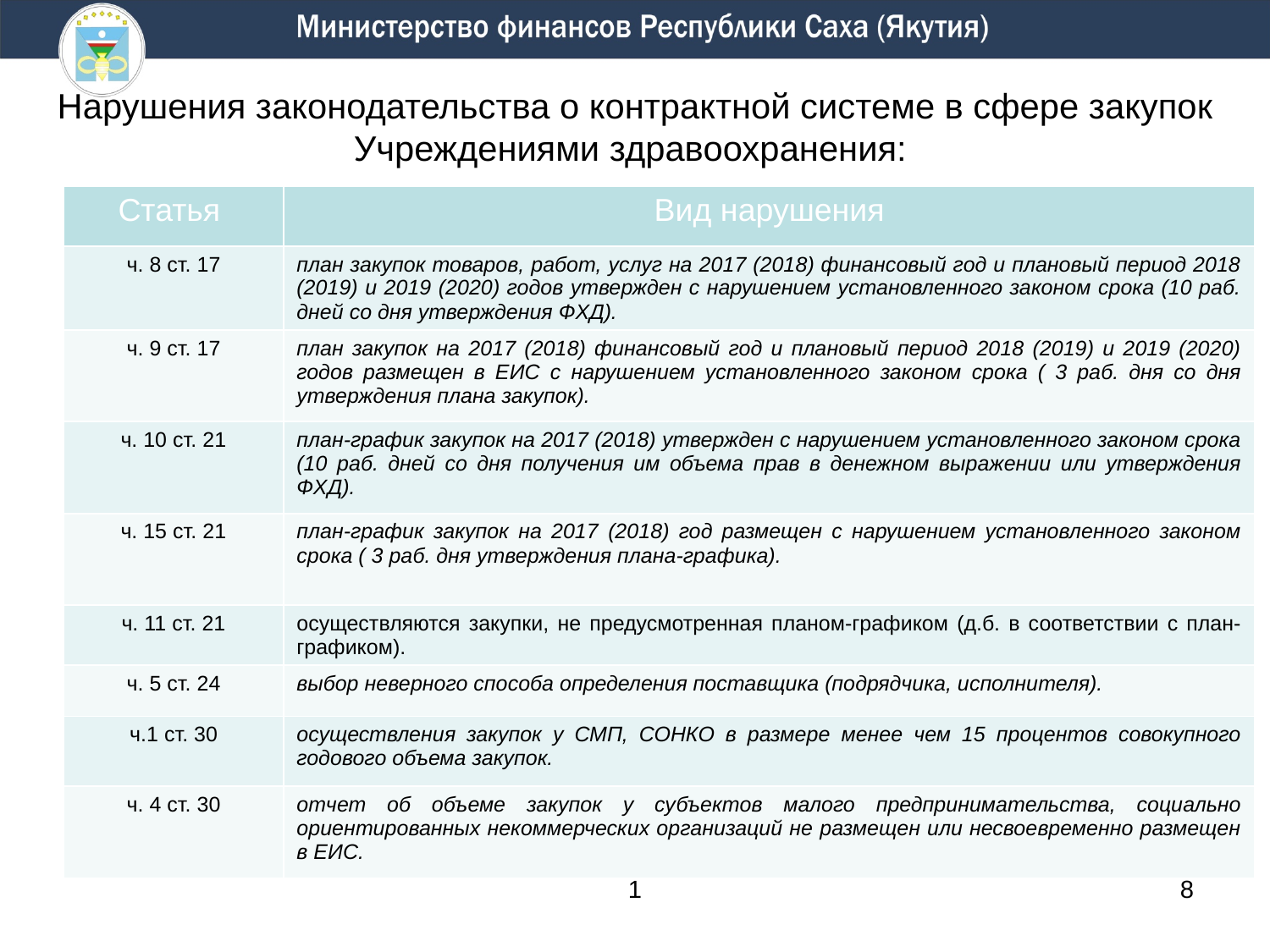

# Нарушения законодательства о контрактной системе в сфере закупок Учреждениями здравоохранения:
| Статья | Вид нарушения |
| --- | --- |
| ч. 8 ст. 17 | план закупок товаров, работ, услуг на 2017 (2018) финансовый год и плановый период 2018 (2019) и 2019 (2020) годов утвержден с нарушением установленного законом срока (10 раб. дней со дня утверждения ФХД). |
| ч. 9 ст. 17 | план закупок на 2017 (2018) финансовый год и плановый период 2018 (2019) и 2019 (2020) годов размещен в ЕИС с нарушением установленного законом срока ( 3 раб. дня со дня утверждения плана закупок). |
| ч. 10 ст. 21 | план-график закупок на 2017 (2018) утвержден с нарушением установленного законом срока (10 раб. дней со дня получения им объема прав в денежном выражении или утверждения ФХД). |
| ч. 15 ст. 21 | план-график закупок на 2017 (2018) год размещен с нарушением установленного законом срока ( 3 раб. дня утверждения плана-графика). |
| ч. 11 ст. 21 | осуществляются закупки, не предусмотренная планом-графиком (д.б. в соответствии с план-графиком). |
| ч. 5 ст. 24 | выбор неверного способа определения поставщика (подрядчика, исполнителя). |
| ч.1 ст. 30 | осуществления закупок у СМП, СОНКО в размере менее чем 15 процентов совокупного годового объема закупок. |
| ч. 4 ст. 30 | отчет об объеме закупок у субъектов малого предпринимательства, социально ориентированных некоммерческих организаций не размещен или несвоевременно размещен в ЕИС. |
1
8